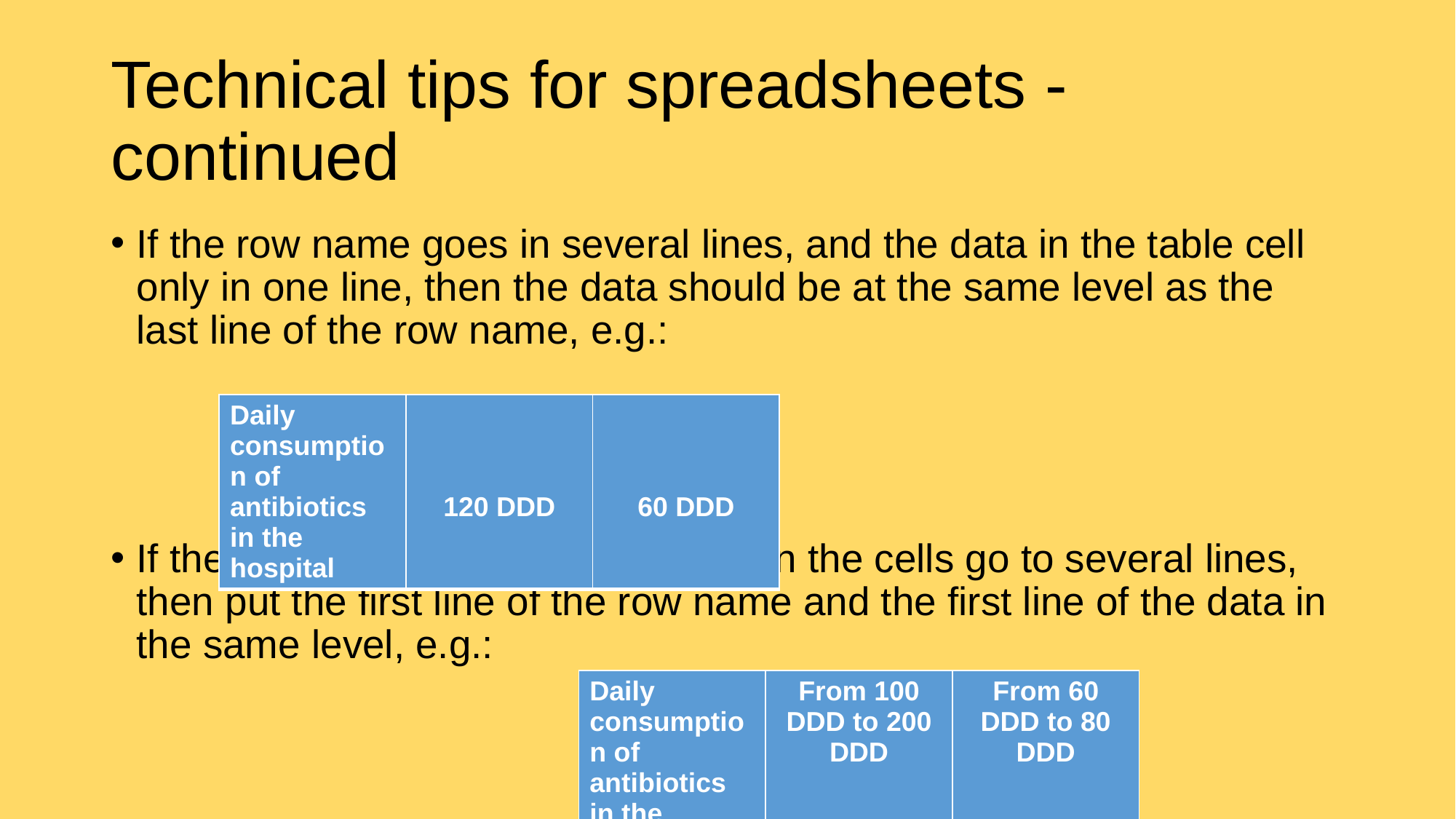

# Technical tips for spreadsheets - continued
If the row name goes in several lines, and the data in the table cell only in one line, then the data should be at the same level as the last line of the row name, e.g.:

If the name of the row and the data in the cells go to several lines, then put the first line of the row name and the first line of the data in the same level, e.g.:
| Daily consumption of antibiotics in the hospital | 120 DDD | 60 DDD |
| --- | --- | --- |
| Daily consumption of antibiotics in the hospital | From 100 DDD to 200 DDD | From 60 DDD to 80 DDD |
| --- | --- | --- |